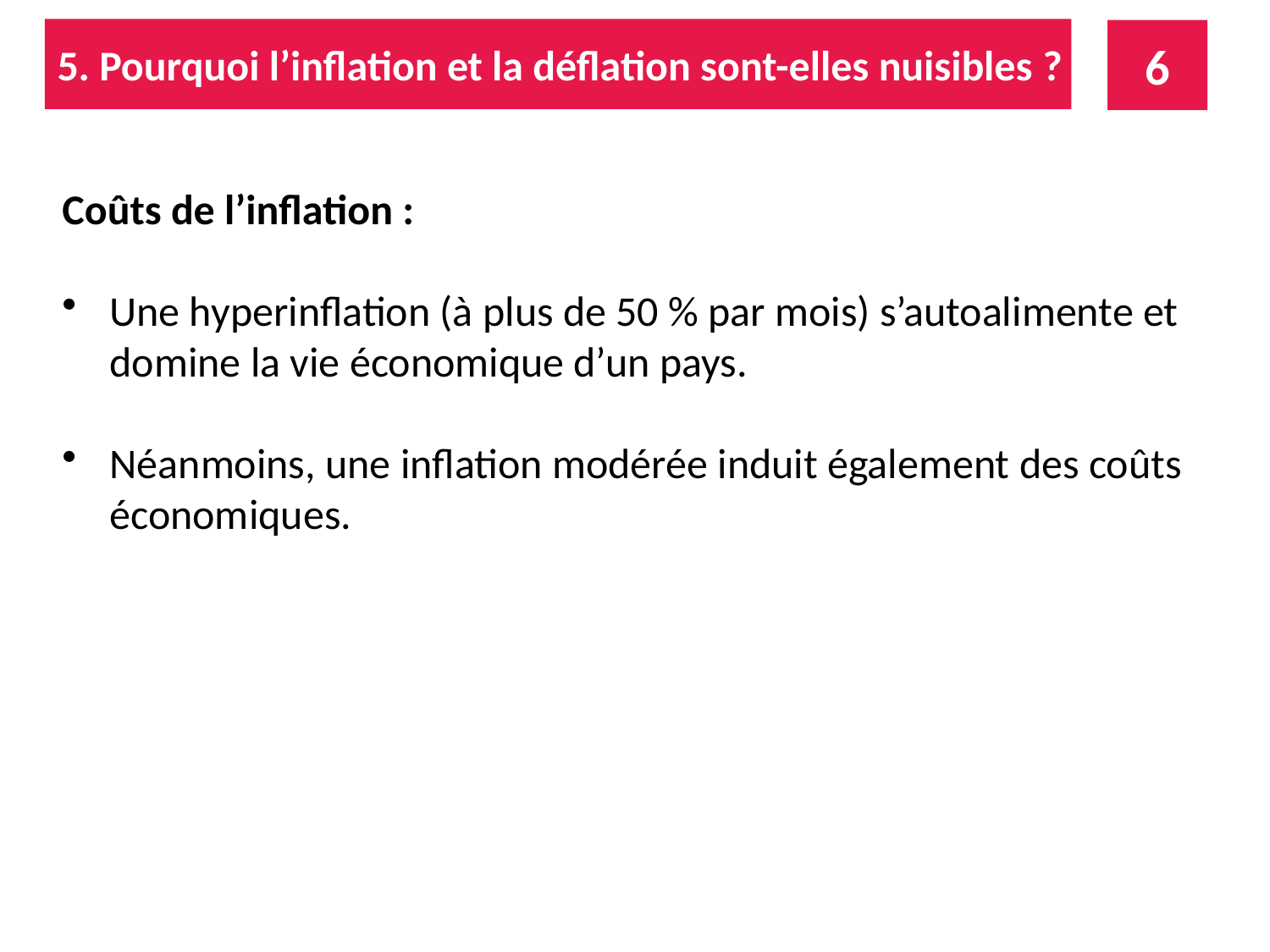

5. Pourquoi l’inflation et la déflation sont-elles nuisibles ?
6

Coûts de l’inflation :

Une hyperinflation (à plus de 50 % par mois) s’autoalimente et domine la vie économique d’un pays.
Néanmoins, une inflation modérée induit également des coûts économiques.